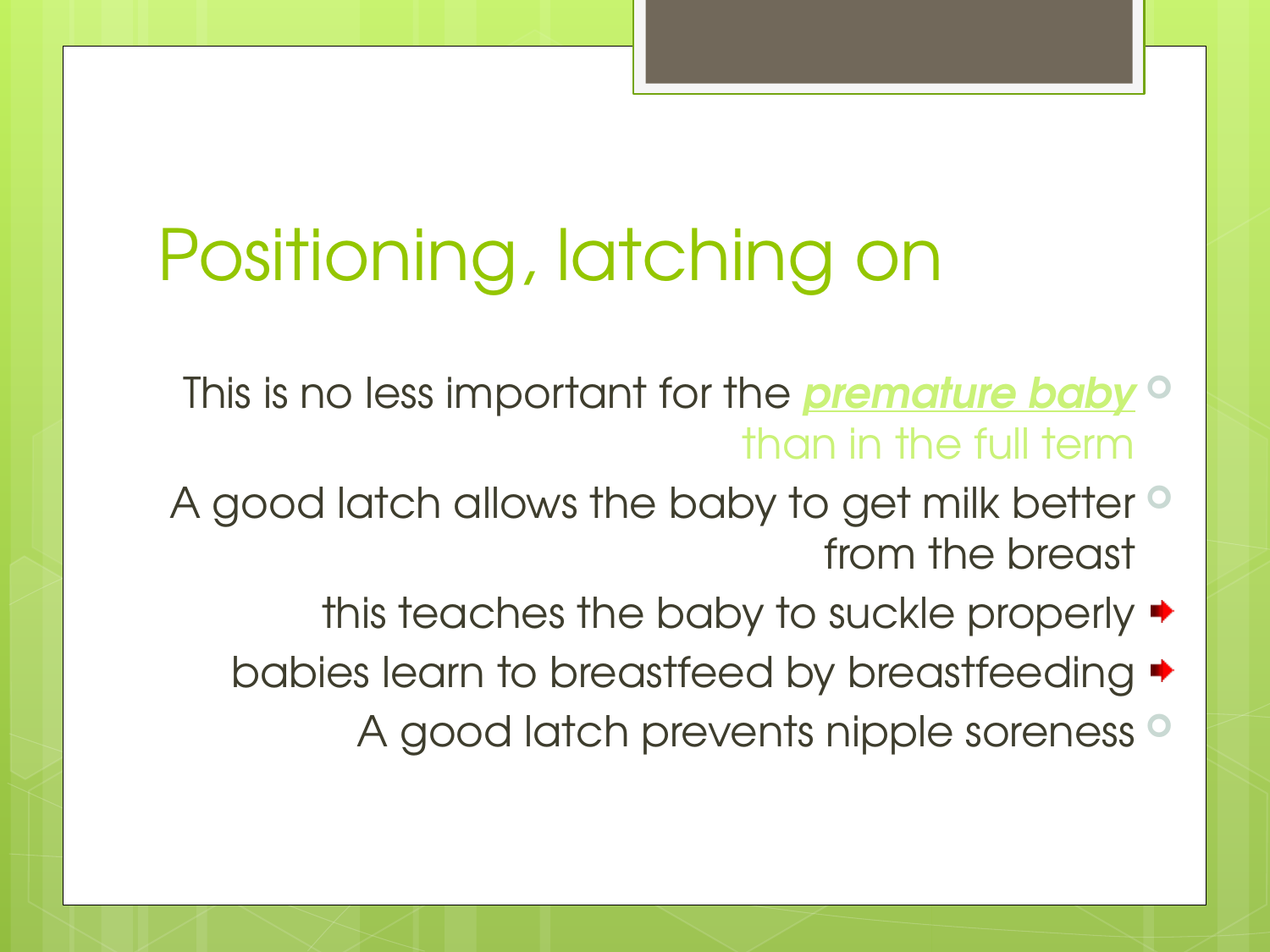

# Positioning, latching on
This is no less important for the premature baby than in the full term
A good latch allows the baby to get milk better from the breast
this teaches the baby to suckle properly
babies learn to breastfeed by breastfeeding
A good latch prevents nipple soreness